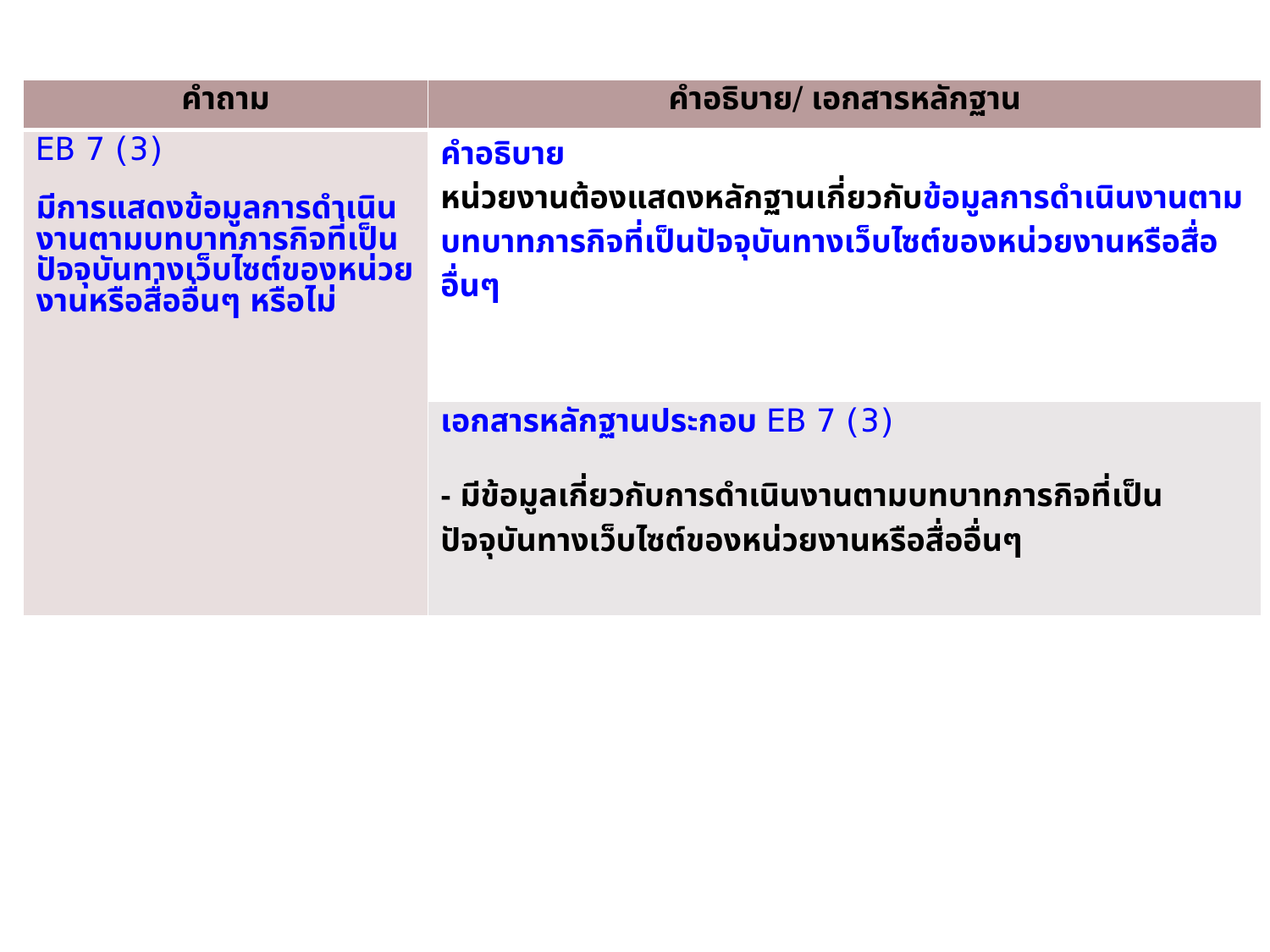

| คำถาม | คำอธิบาย/เอกสารหลักฐาน |
| --- | --- |
| EB 7 (3) มีการแสดงข้อมูลการดำเนินงานตามบทบาทภารกิจที่เป็นปัจจุบันทางเว็บไซต์ของหน่วยงานหรือสื่ออื่นๆ หรือไม่ | คำอธิบาย หน่วยงานต้องแสดงหลักฐานเกี่ยวกับข้อมูลการดำเนินงานตามบทบาทภารกิจที่เป็นปัจจุบันทางเว็บไซต์ของหน่วยงานหรือสื่ออื่นๆ |
|  | เอกสารหลักฐานประกอบ EB 7 (3) - มีข้อมูลเกี่ยวกับการดำเนินงานตามบทบาทภารกิจที่เป็นปัจจุบันทางเว็บไซต์ของหน่วยงานหรือสื่ออื่นๆ |